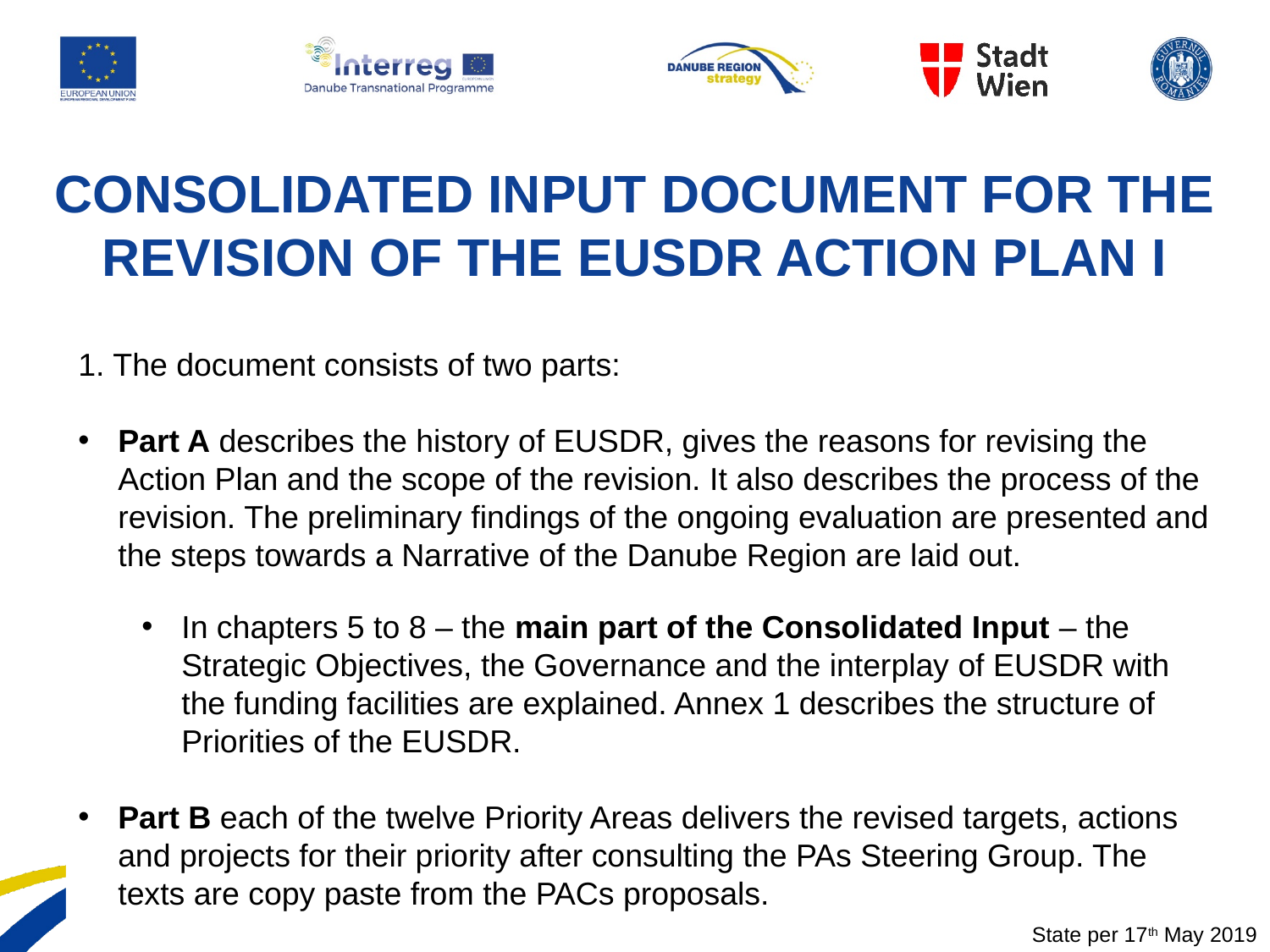

CONSOLIDATED INPUT DOCUMENT FOR THE REVISION OF THE EUSDR ACTION PLAN I
1. The document consists of two parts:

Part A describes the history of EUSDR, gives the reasons for revising the Action Plan and the scope of the revision. It also describes the process of the revision. The preliminary findings of the ongoing evaluation are presented and the steps towards a Narrative of the Danube Region are laid out.

In chapters 5 to 8 – the main part of the Consolidated Input – the Strategic Objectives, the Governance and the interplay of EUSDR with the funding facilities are explained. Annex 1 describes the structure of Priorities of the EUSDR.

Part B each of the twelve Priority Areas delivers the revised targets, actions and projects for their priority after consulting the PAs Steering Group. The texts are copy paste from the PACs proposals.

State per 17th May 2019